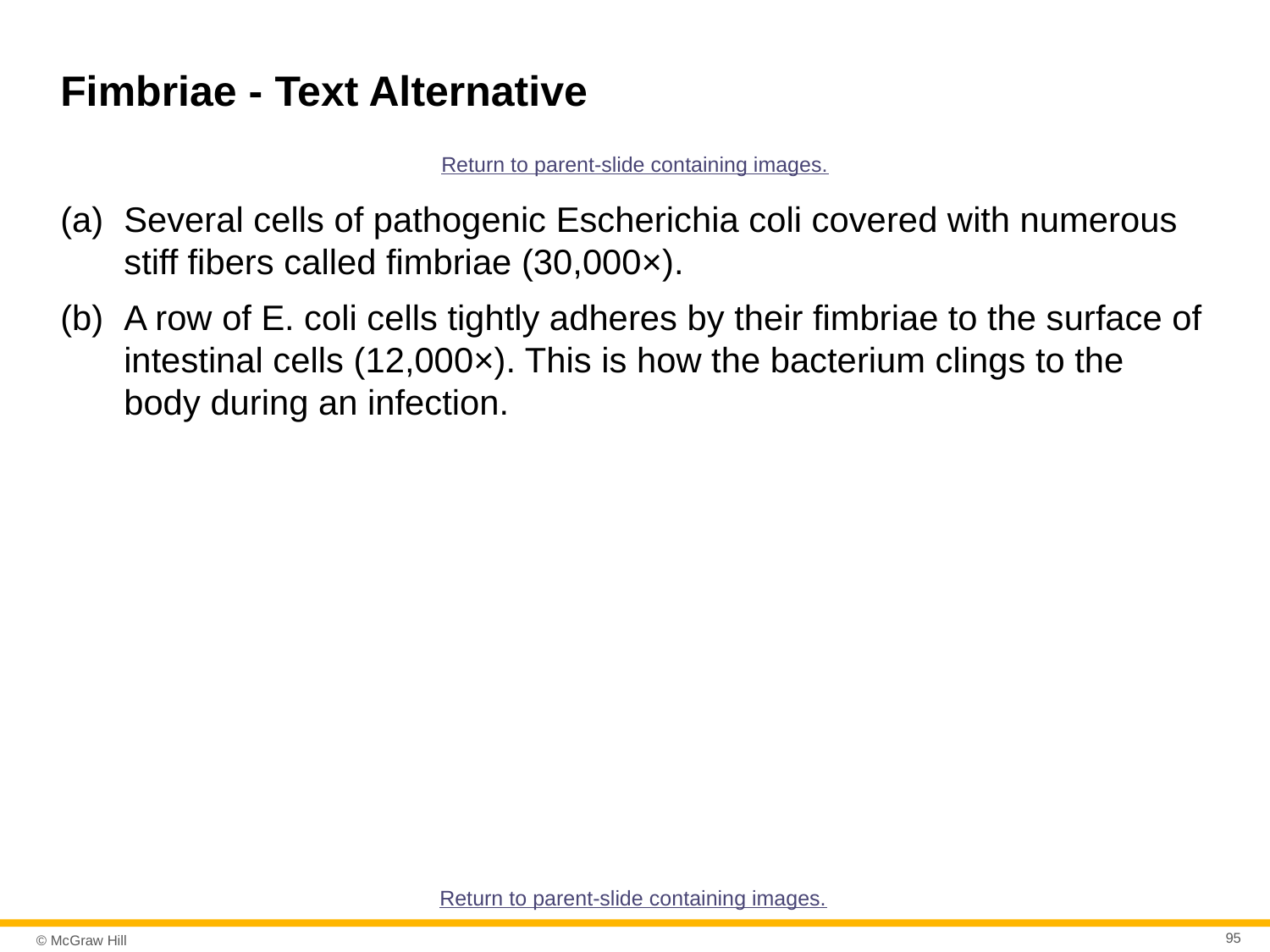

# Fimbriae - Text Alternative
Return to parent-slide containing images.
Several cells of pathogenic Escherichia coli covered with numerous stiff fibers called fimbriae (30,000×).
A row of E. coli cells tightly adheres by their fimbriae to the surface of intestinal cells (12,000×). This is how the bacterium clings to the body during an infection.
Return to parent-slide containing images.